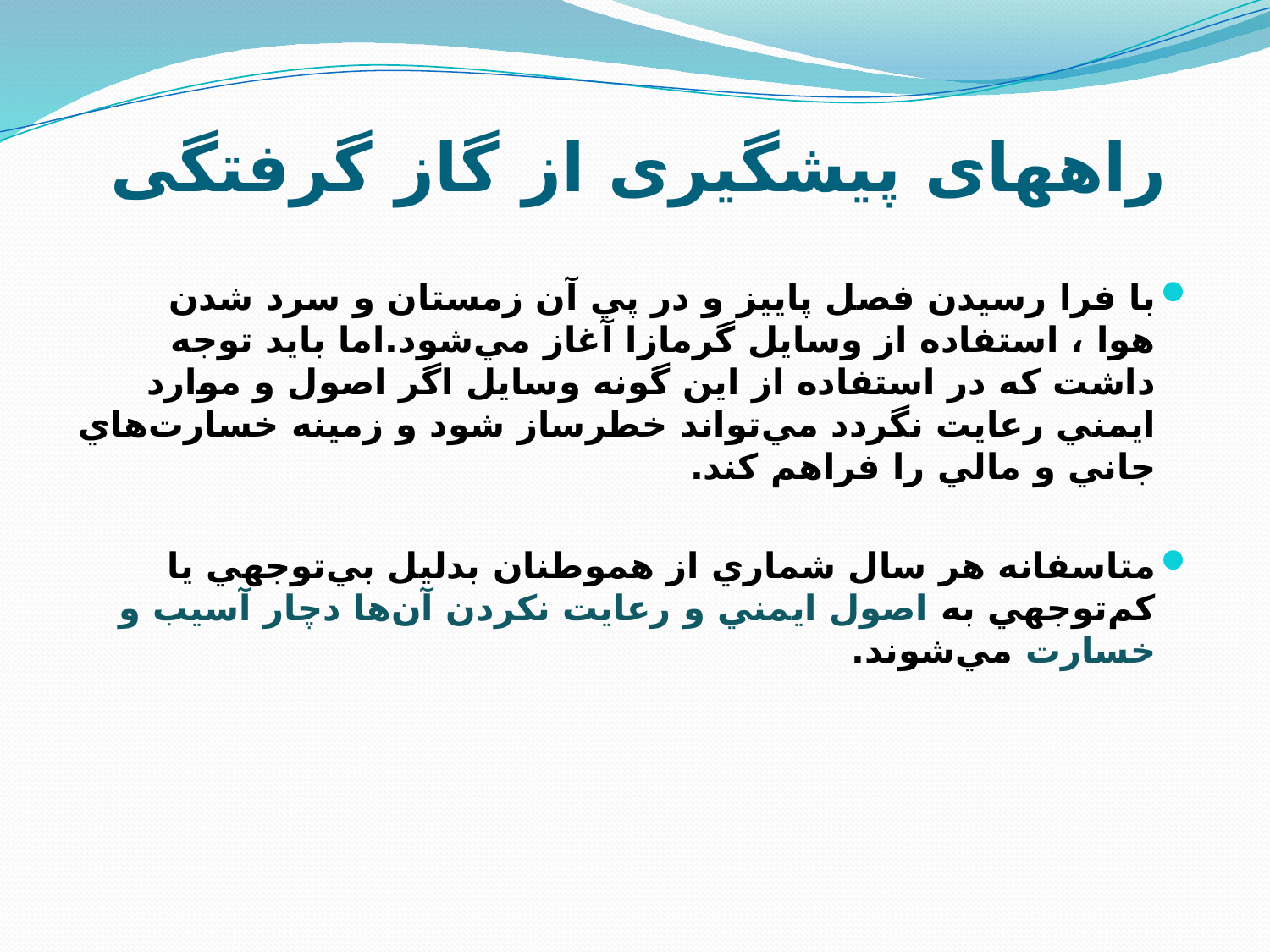

# راههای پیشگیری از گاز گرفتگی
با فرا رسيدن فصل پاييز و در پي آن زمستان و سرد شدن هوا ، استفاده از وسايل گرمازا آغاز مي‌شود.اما بايد توجه داشت كه در استفاده از اين گونه وسايل اگر اصول و موارد ايمني رعايت نگردد مي‌تواند خطرساز شود و زمينه خسارت‌هاي جاني و مالي را فراهم كند.

متاسفانه هر سال شماري از هموطنان بدليل بي‌توجهي يا كم‌توجهي به اصول ايمني و رعايت نكردن آن‌ها دچار آسيب و خسارت مي‌شوند.